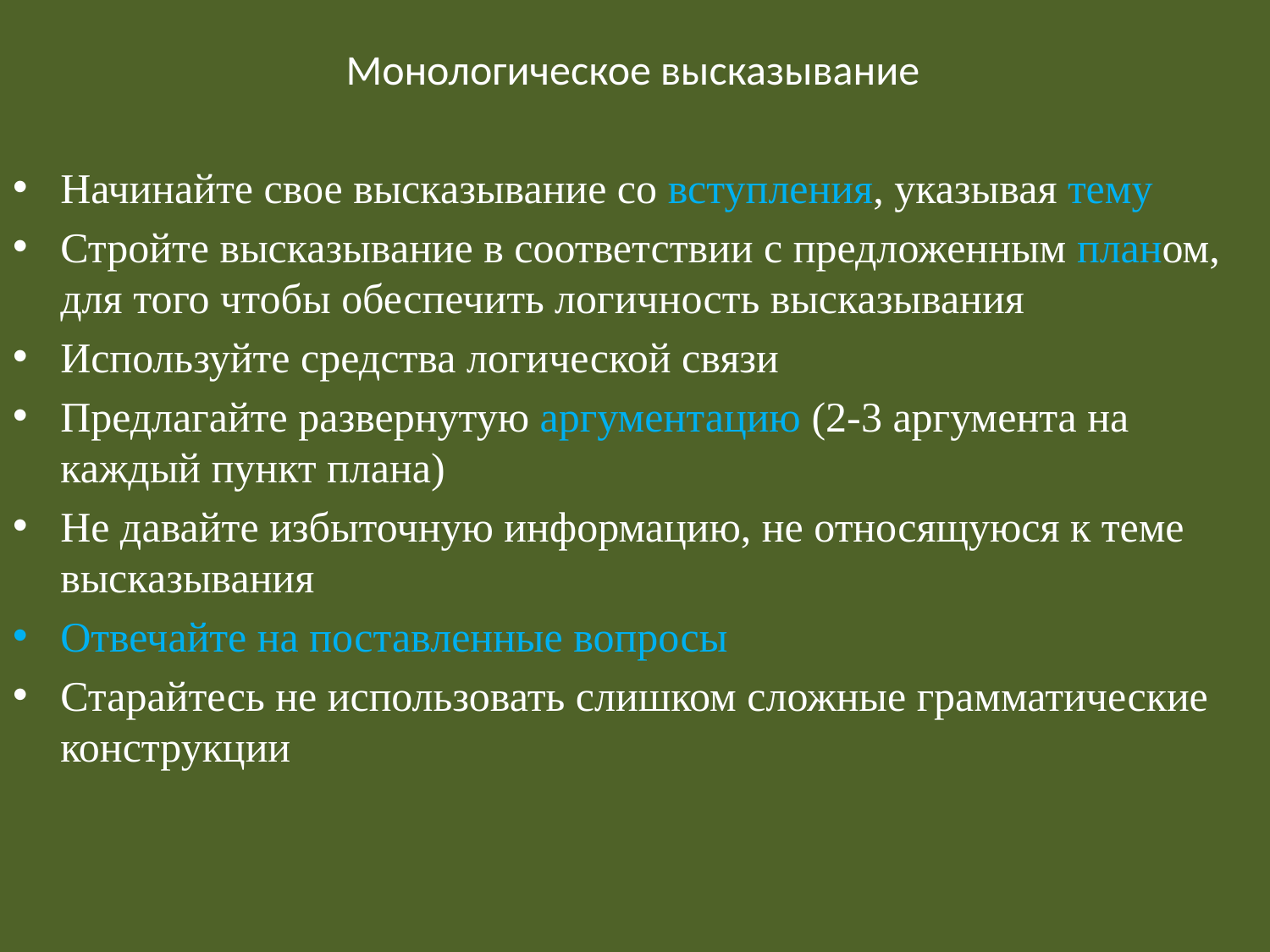

Монологическое высказывание

Начинайте свое высказывание со вступления, указывая тему
Стройте высказывание в соответствии с предложенным планом, для того чтобы обеспечить логичность высказывания
Используйте средства логической связи
Предлагайте развернутую аргументацию (2-3 аргумента на каждый пункт плана)
Не давайте избыточную информацию, не относящуюся к теме  высказывания
Отвечайте на поставленные вопросы
Старайтесь не использовать слишком сложные грамматические конструкции